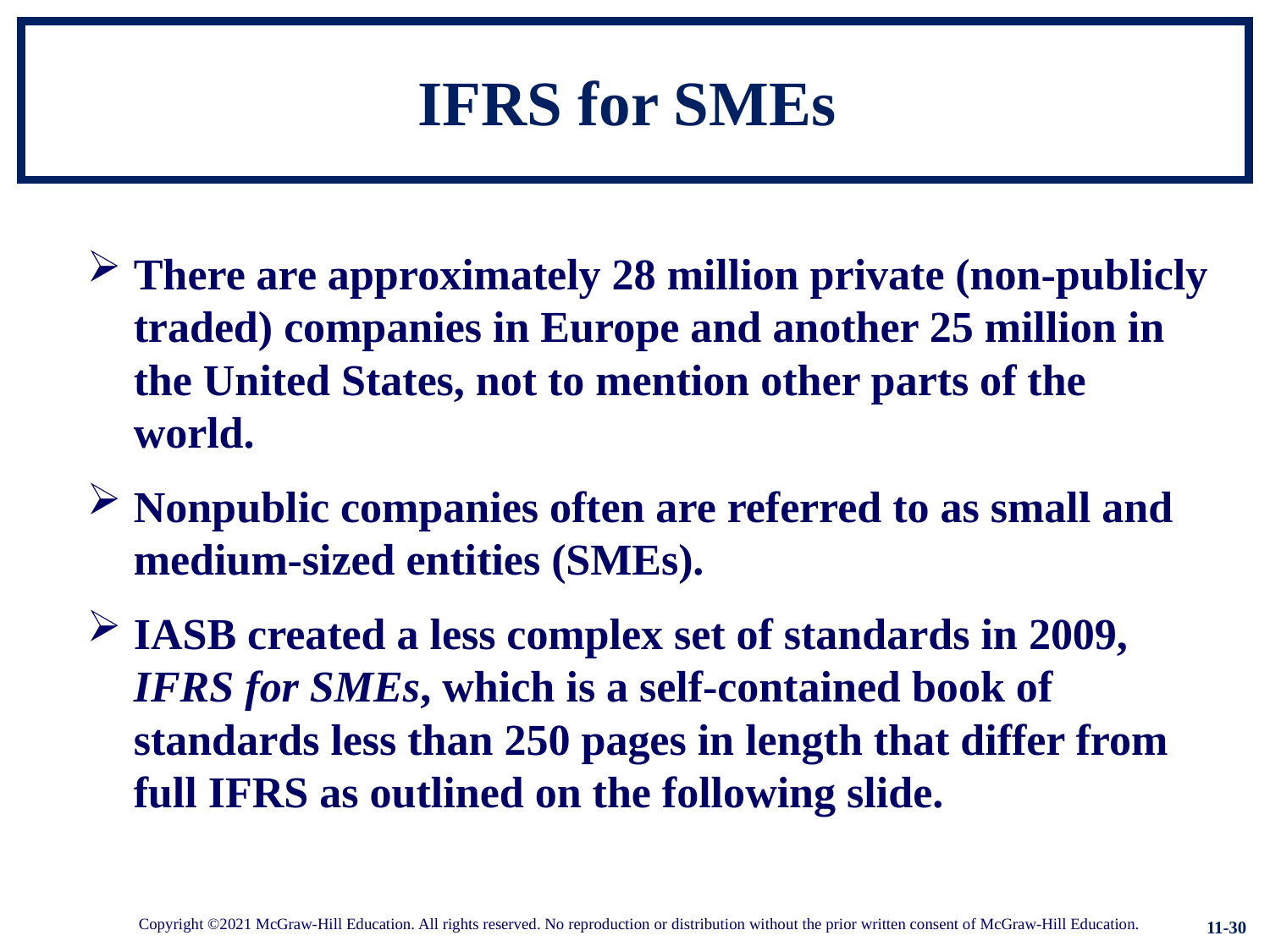

# IFRS for SMEs
There are approximately 28 million private (non-publicly traded) companies in Europe and another 25 million in the United States, not to mention other parts of the world.
Nonpublic companies often are referred to as small and medium-sized entities (SMEs).
IASB created a less complex set of standards in 2009, IFRS for SMEs, which is a self-contained book of standards less than 250 pages in length that differ from full IFRS as outlined on the following slide.
11-30
Copyright ©2021 McGraw-Hill Education. All rights reserved. No reproduction or distribution without the prior written consent of McGraw-Hill Education.